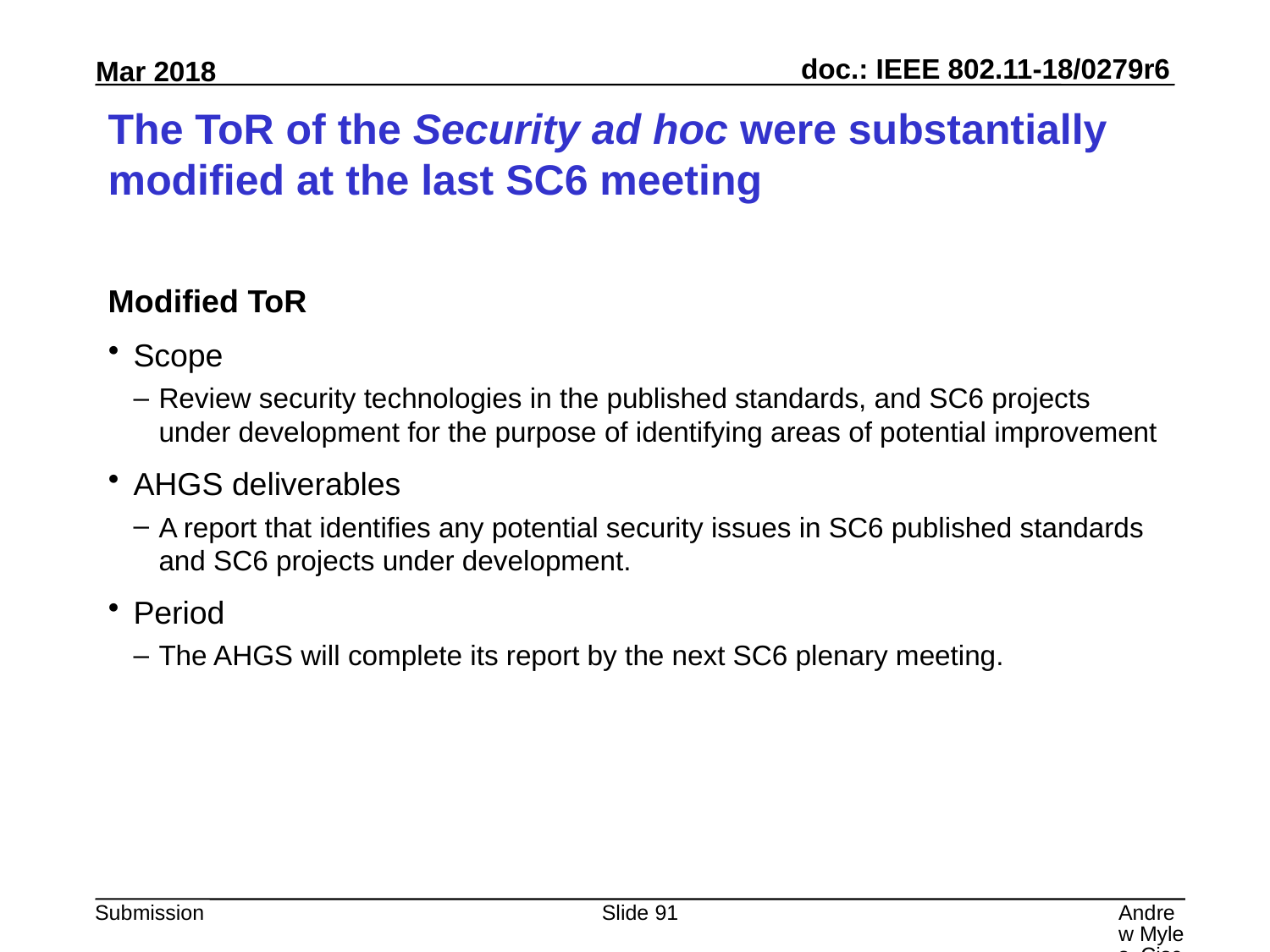

# The ToR of the Security ad hoc were substantially modified at the last SC6 meeting
Modified ToR
Scope
Review security technologies in the published standards, and SC6 projects under development for the purpose of identifying areas of potential improvement
AHGS deliverables
A report that identifies any potential security issues in SC6 published standards and SC6 projects under development.
Period
The AHGS will complete its report by the next SC6 plenary meeting.
Slide 91
Andrew Myles, Cisco